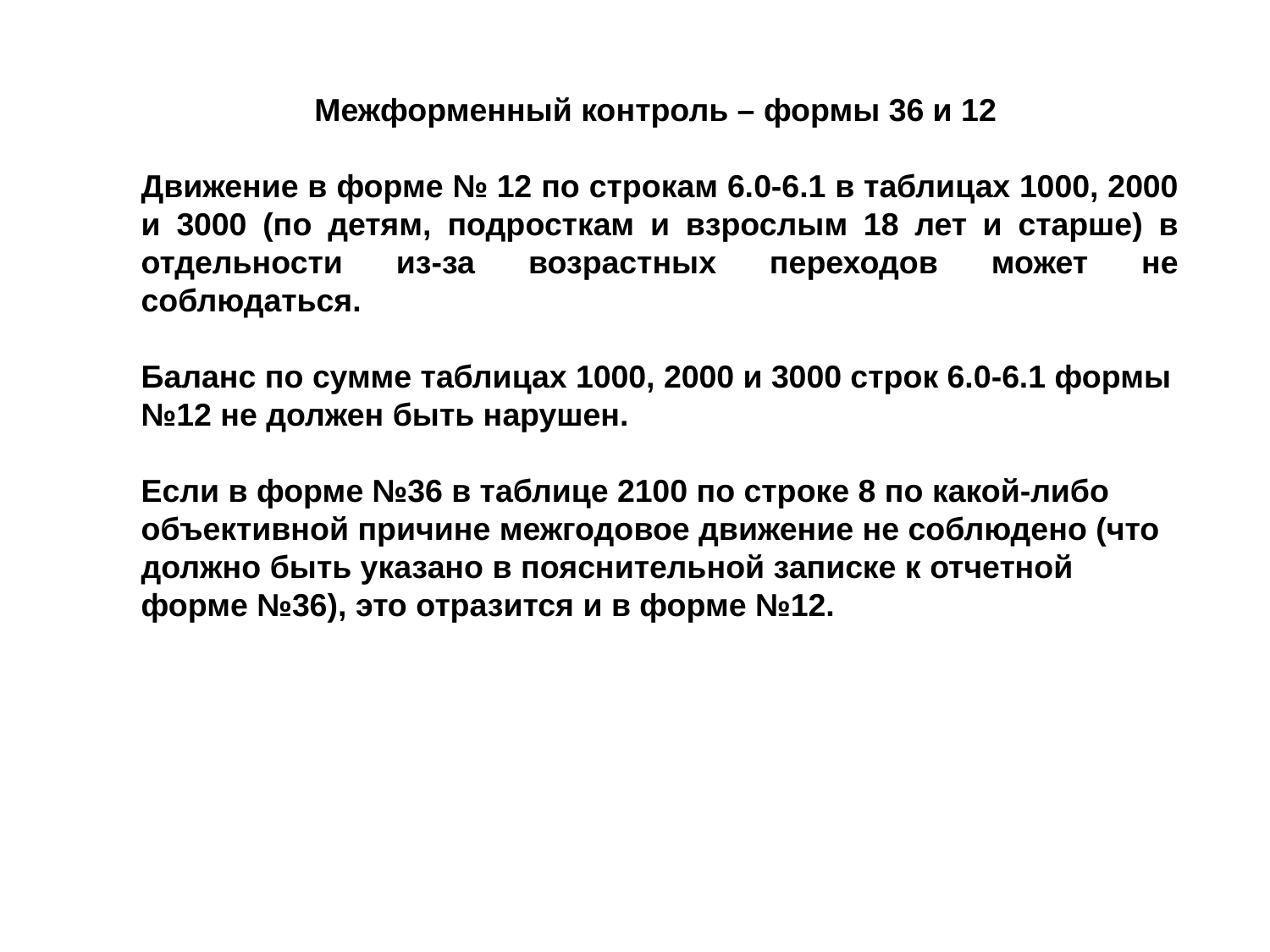

Межформенный контроль – формы 36 и 12

Движение в форме № 12 по строкам 6.0-6.1 в таблицах 1000, 2000 и 3000 (по детям, подросткам и взрослым 18 лет и старше) в отдельности из-за возрастных переходов может не соблюдаться.

Баланс по сумме таблицах 1000, 2000 и 3000 строк 6.0-6.1 формы №12 не должен быть нарушен.

Если в форме №36 в таблице 2100 по строке 8 по какой-либо объективной причине межгодовое движение не соблюдено (что должно быть указано в пояснительной записке к отчетной форме №36), это отразится и в форме №12.